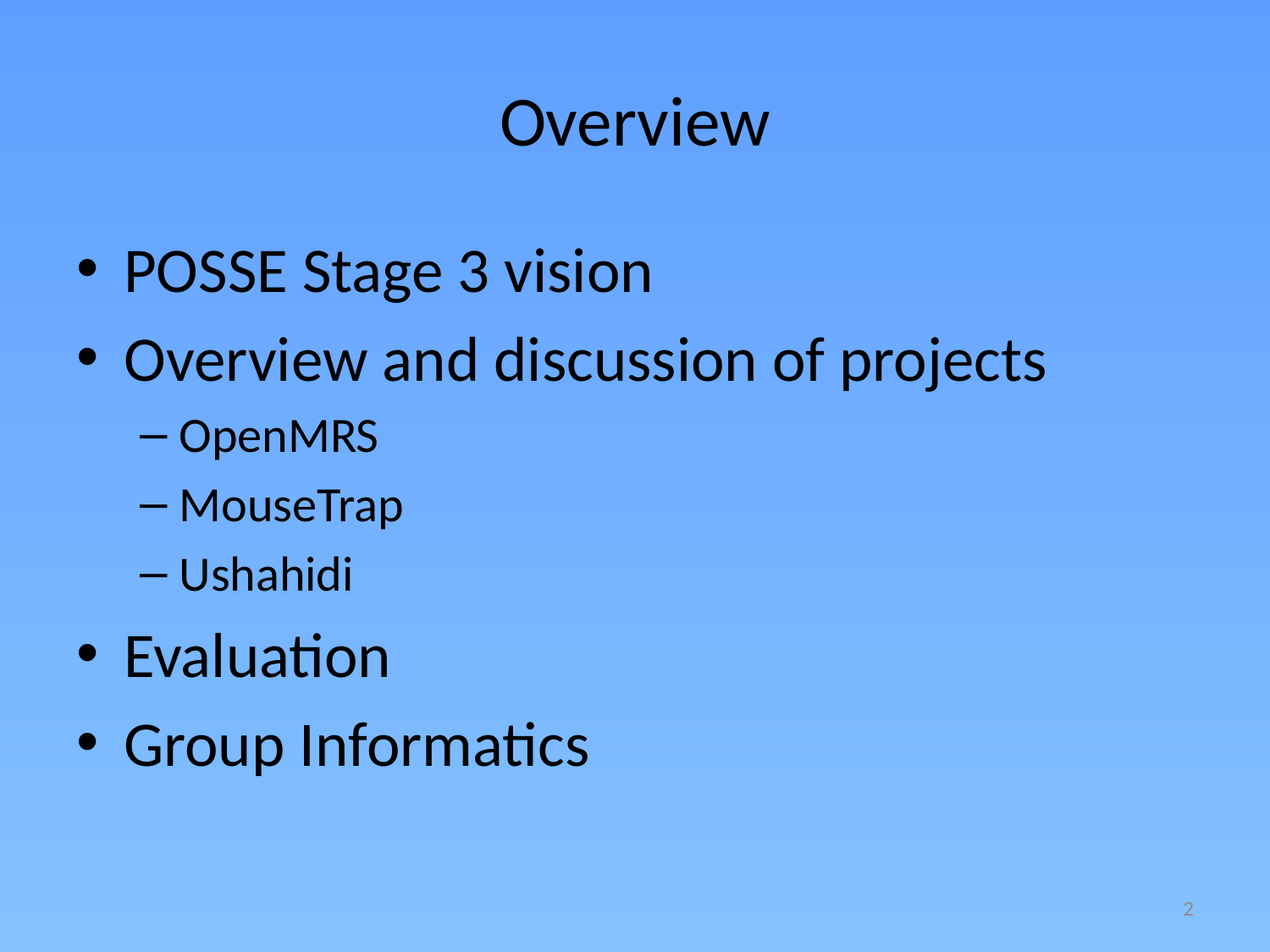

# Overview
POSSE Stage 3 vision
Overview and discussion of projects
OpenMRS
MouseTrap
Ushahidi
Evaluation
Group Informatics

2